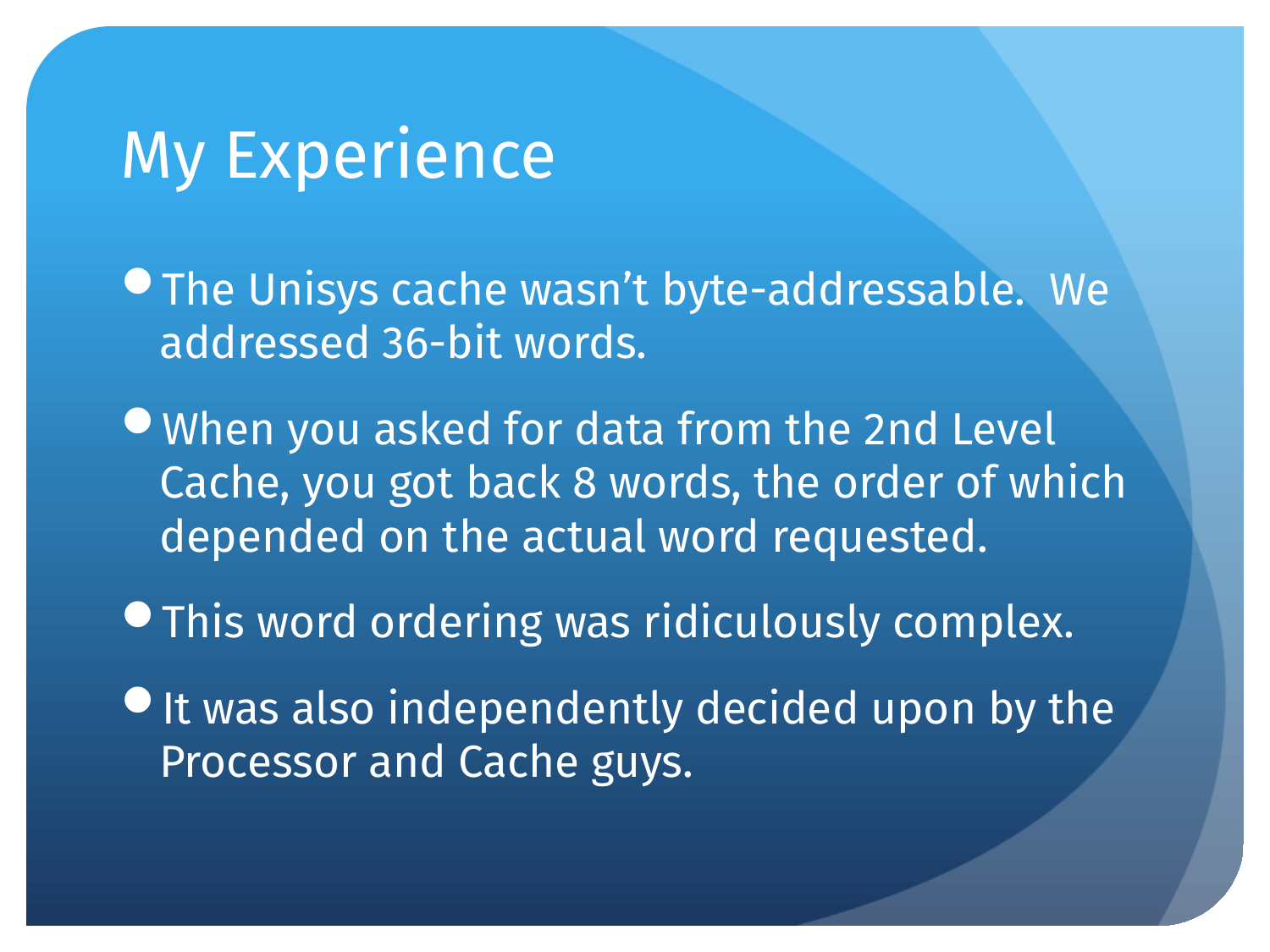

# My Experience
The Unisys cache wasn’t byte-addressable.  We addressed 36-bit words.
When you asked for data from the 2nd Level Cache, you got back 8 words, the order of which depended on the actual word requested.
This word ordering was ridiculously complex.
It was also independently decided upon by the Processor and Cache guys.